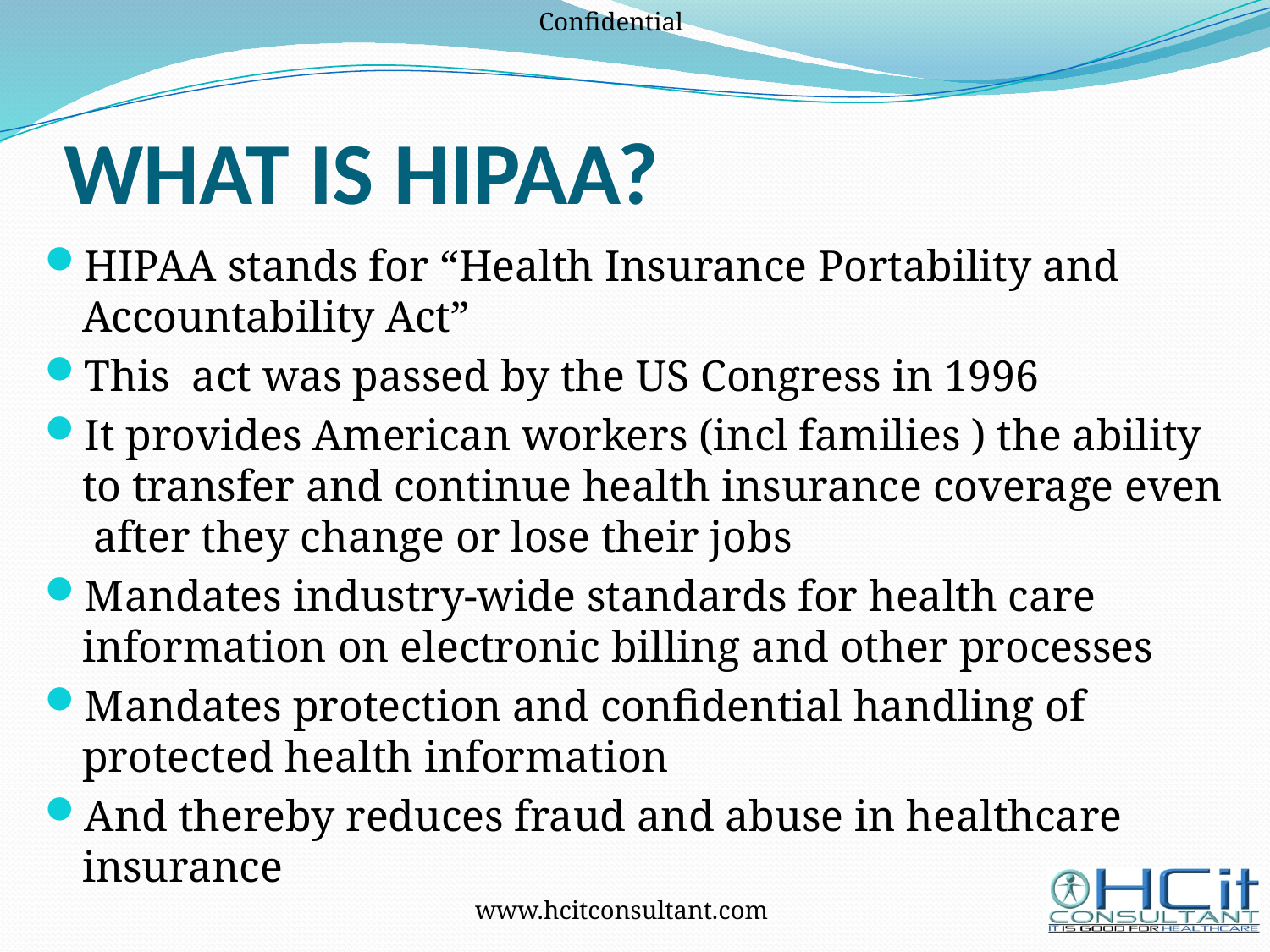

# WHAT IS HIPAA?
HIPAA stands for “Health Insurance Portability and Accountability Act”
This  act was passed by the US Congress in 1996
It provides American workers (incl families ) the ability to transfer and continue health insurance coverage even  after they change or lose their jobs
Mandates industry-wide standards for health care information on electronic billing and other processes
Mandates protection and confidential handling of protected health information
And thereby reduces fraud and abuse in healthcare insurance

5